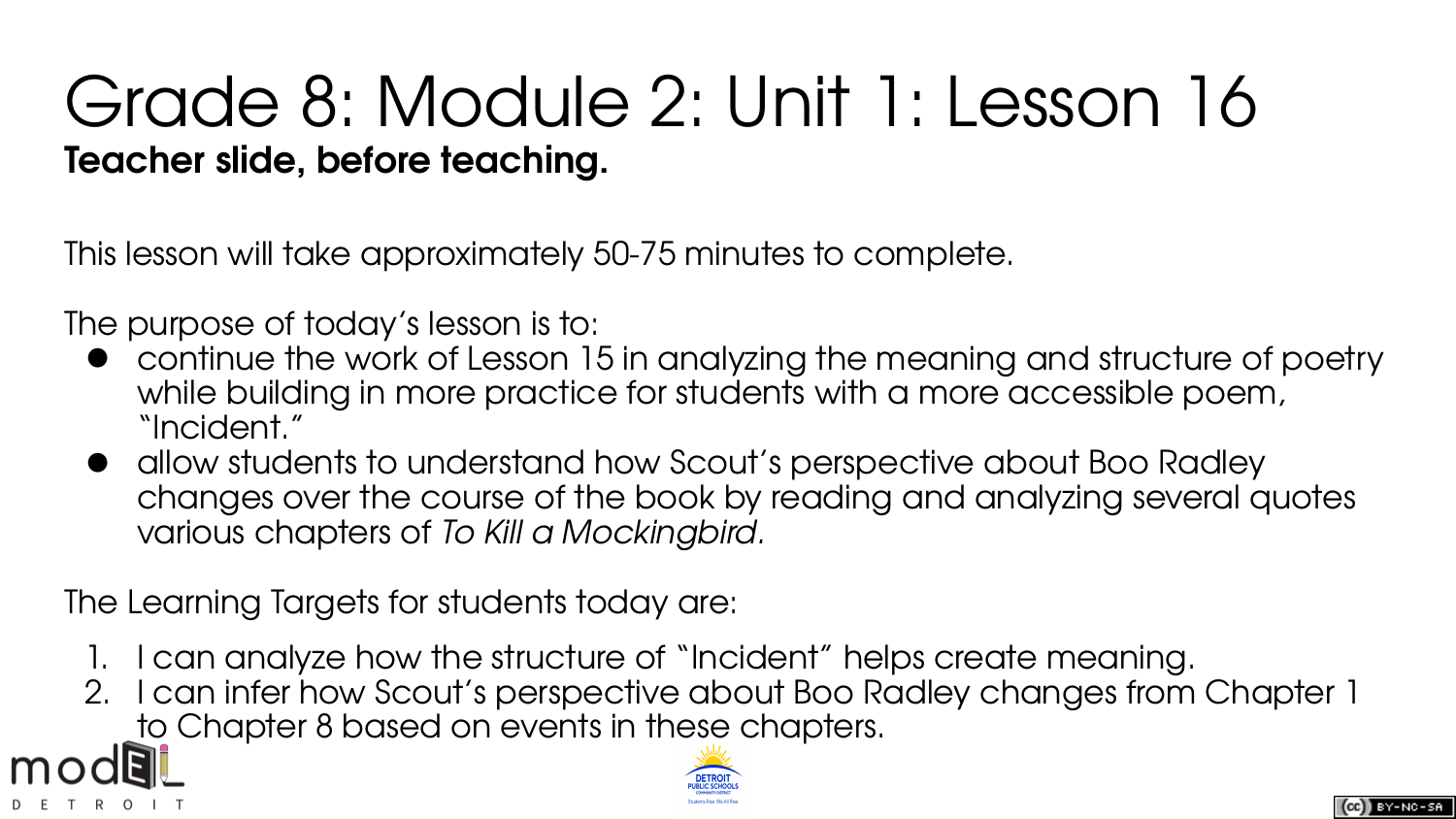

# Grade 8: Module 2: Unit 1: Lesson 16
Teacher slide, before teaching.
This lesson will take approximately 50-75 minutes to complete.

The purpose of today’s lesson is to:
continue the work of Lesson 15 in analyzing the meaning and structure of poetry while building in more practice for students with a more accessible poem, “Incident.”
allow students to understand how Scout’s perspective about Boo Radley changes over the course of the book by reading and analyzing several quotes various chapters of To Kill a Mockingbird.

The Learning Targets for students today are:
I can analyze how the structure of “Incident” helps create meaning.
I can infer how Scout’s perspective about Boo Radley changes from Chapter 1 to Chapter 8 based on events in these chapters.